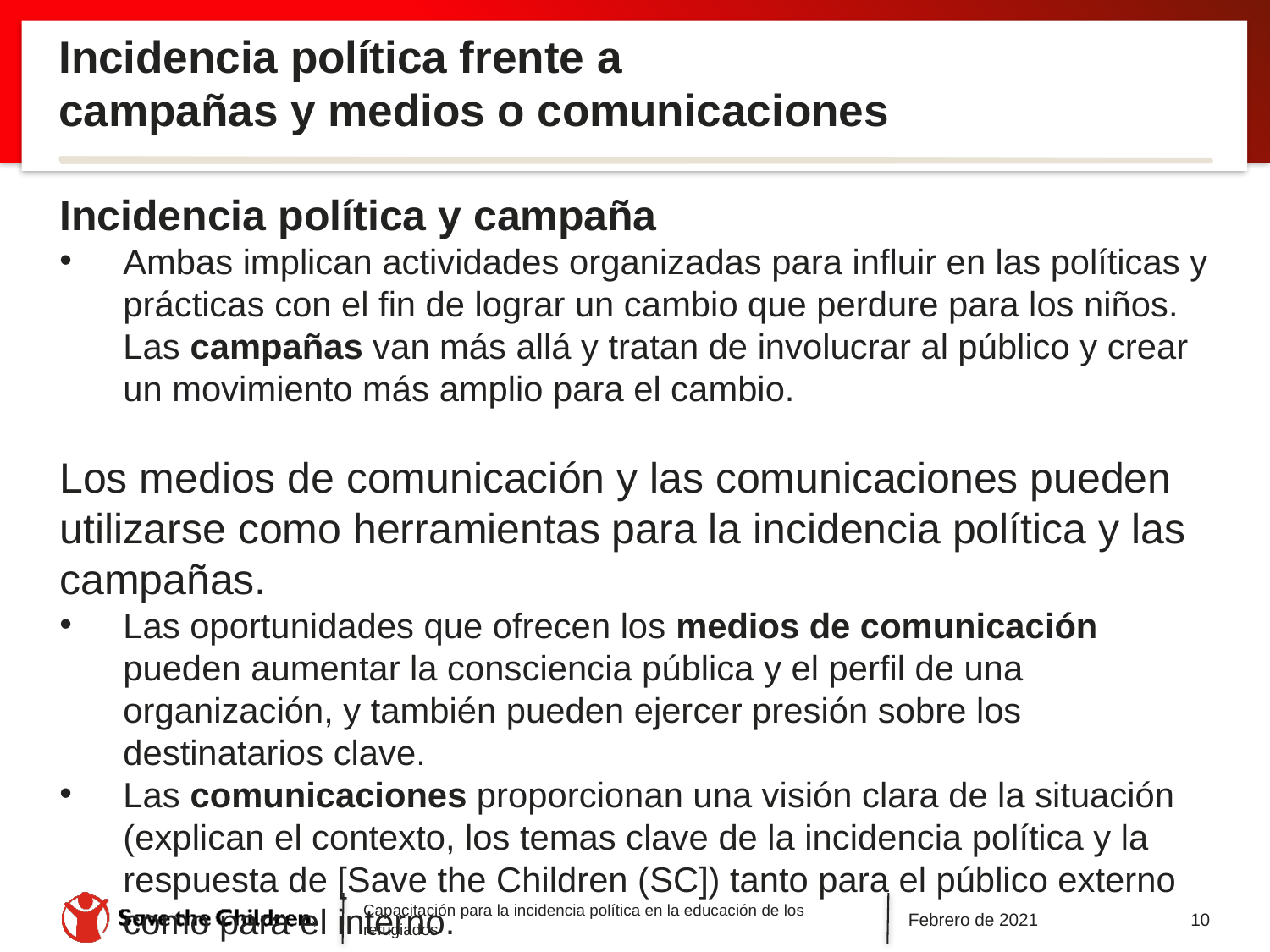

# Incidencia política frente a campañas y medios o comunicaciones
Incidencia política y campaña
Ambas implican actividades organizadas para influir en las políticas y prácticas con el fin de lograr un cambio que perdure para los niños. Las campañas van más allá y tratan de involucrar al público y crear un movimiento más amplio para el cambio.

Los medios de comunicación y las comunicaciones pueden utilizarse como herramientas para la incidencia política y las campañas.
Las oportunidades que ofrecen los medios de comunicación pueden aumentar la consciencia pública y el perfil de una organización, y también pueden ejercer presión sobre los destinatarios clave.
Las comunicaciones proporcionan una visión clara de la situación (explican el contexto, los temas clave de la incidencia política y la respuesta de [Save the Children (SC]) tanto para el público externo como para el interno.

Capacitación para la incidencia política en la educación de los refugiados
Febrero de 2021
10